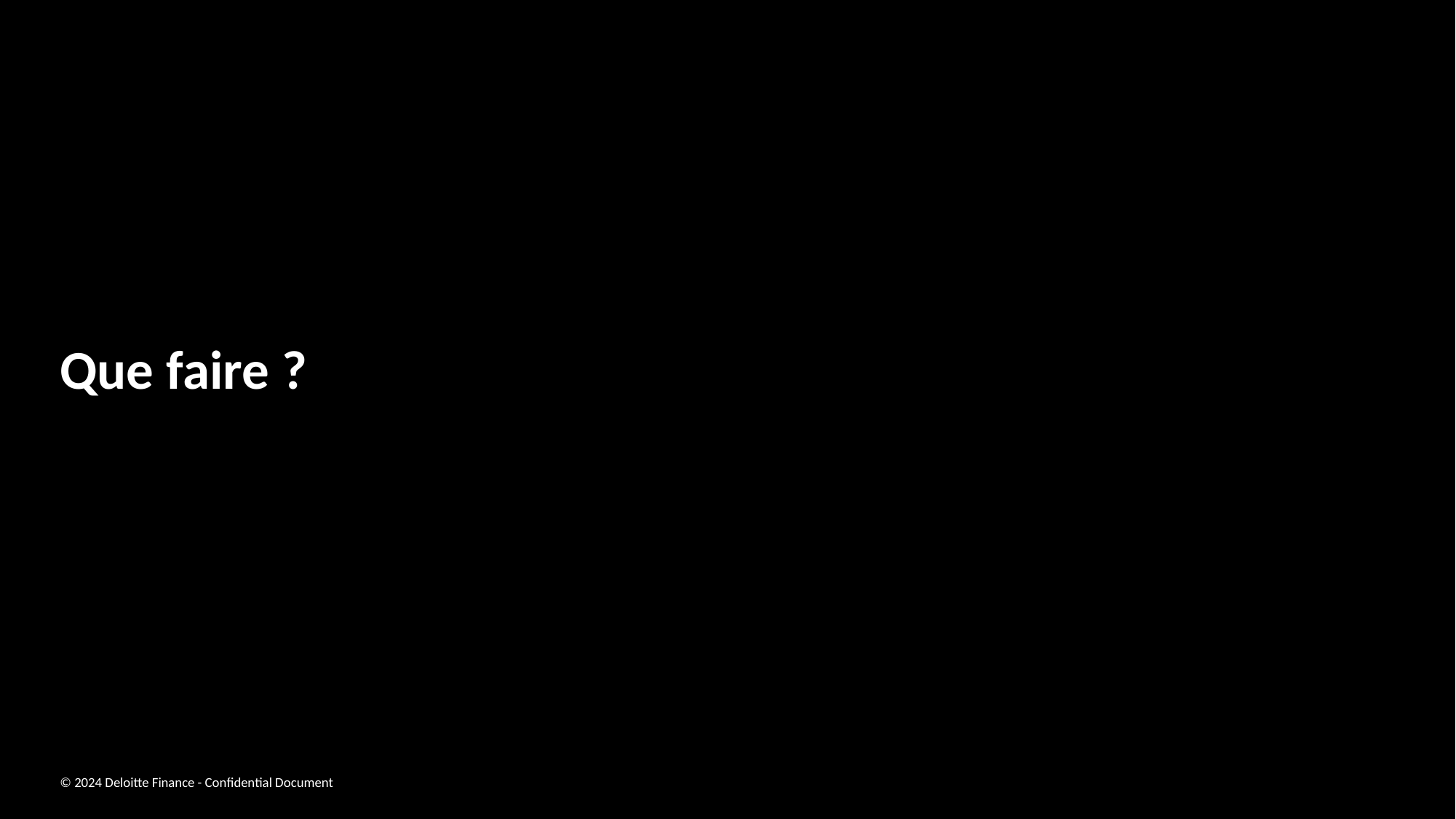

# Que faire ?

© 2024 Deloitte Finance - Confidential Document